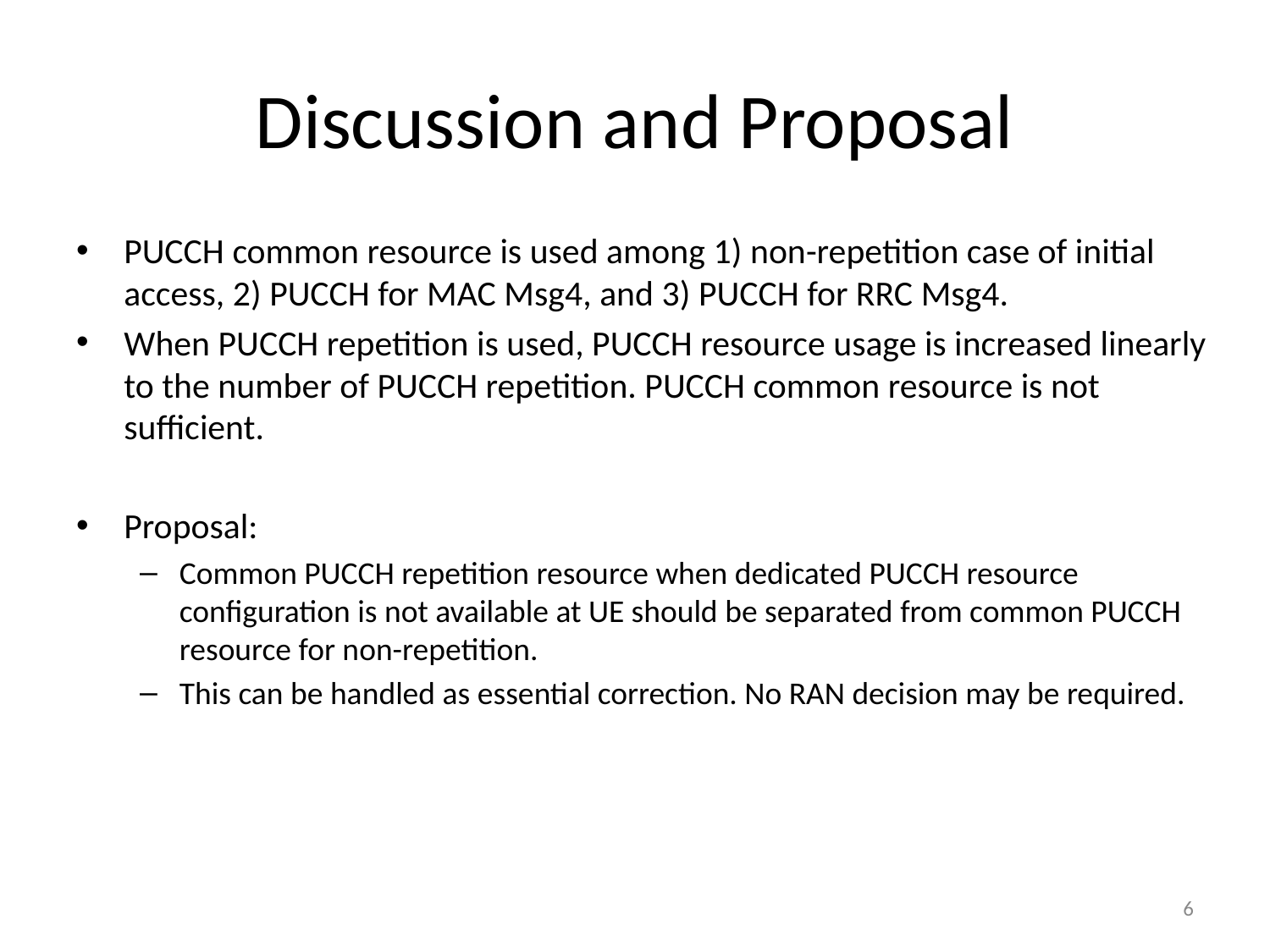

# Discussion and Proposal
PUCCH common resource is used among 1) non-repetition case of initial access, 2) PUCCH for MAC Msg4, and 3) PUCCH for RRC Msg4.
When PUCCH repetition is used, PUCCH resource usage is increased linearly to the number of PUCCH repetition. PUCCH common resource is not sufficient.

Proposal:
Common PUCCH repetition resource when dedicated PUCCH resource configuration is not available at UE should be separated from common PUCCH resource for non-repetition.
This can be handled as essential correction. No RAN decision may be required.
6